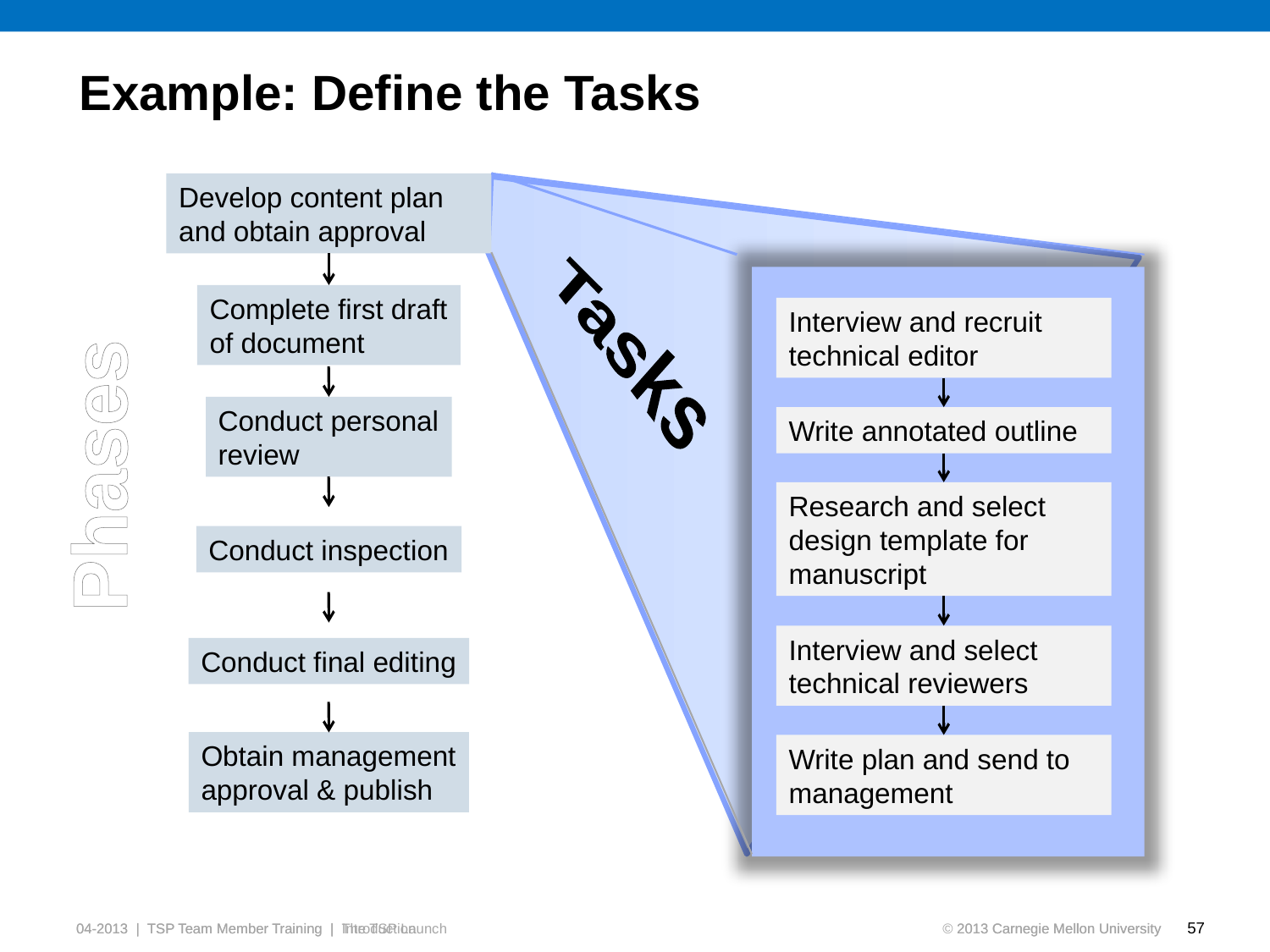

# Example: Define the Tasks
Develop content plan
and obtain approval

Complete first draft
of document
Interview and recruit technical editor
Tasks
Conduct personal
review
Write annotated outline
Phases
Research and select design template for manuscript
Conduct inspection
Conduct final editing
Interview and select technical reviewers
Obtain management
approval & publish
Write plan and send to
management